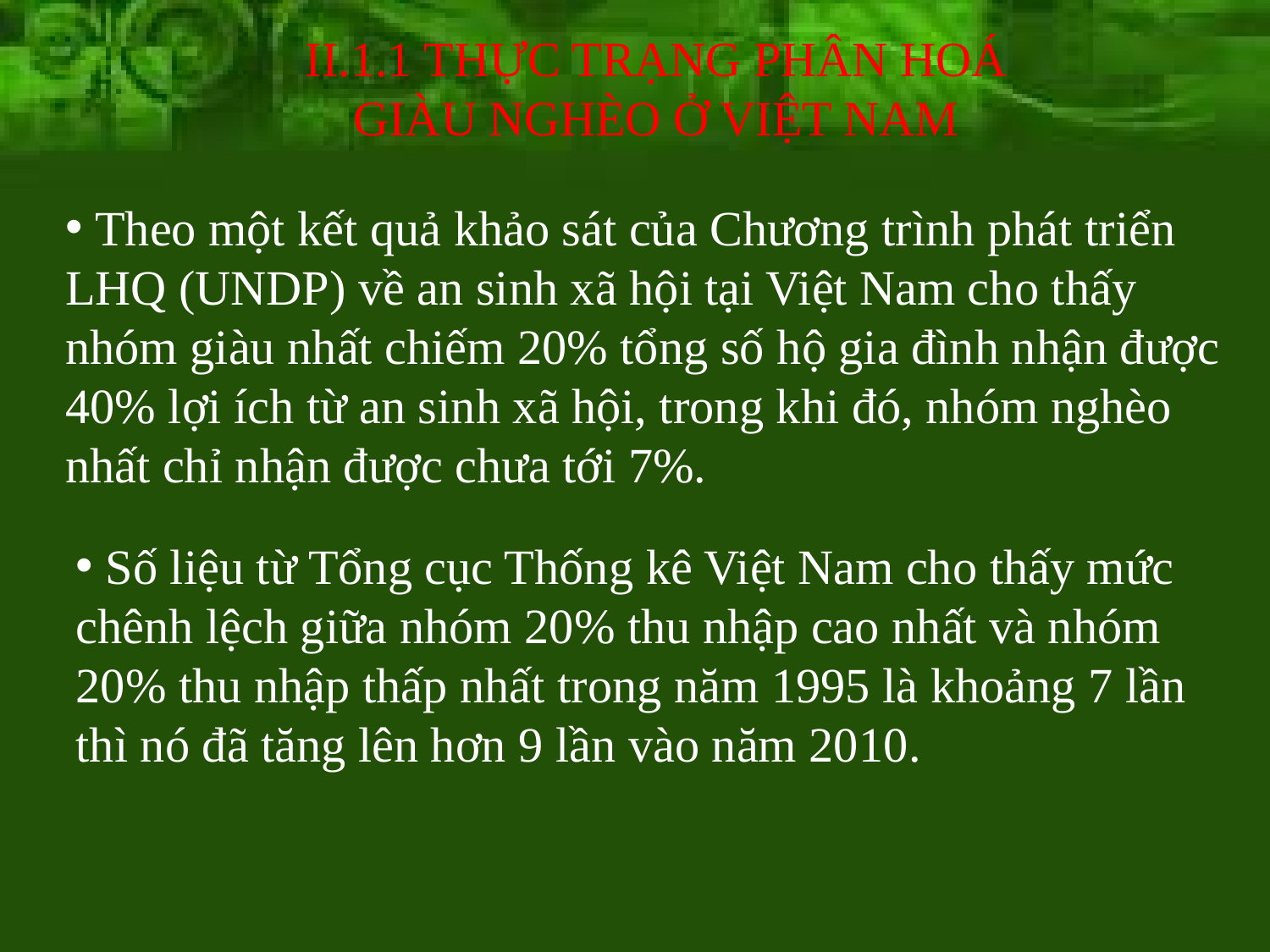

II.1.1 THỰC TRẠNG PHÂN HOÁ GIÀU NGHÈO Ở VIỆT NAM
 Theo một kết quả khảo sát của Chương trình phát triển LHQ (UNDP) về an sinh xã hội tại Việt Nam cho thấy nhóm giàu nhất chiếm 20% tổng số hộ gia đình nhận được 40% lợi ích từ an sinh xã hội, trong khi đó, nhóm nghèo nhất chỉ nhận được chưa tới 7%.
 Số liệu từ Tổng cục Thống kê Việt Nam cho thấy mức chênh lệch giữa nhóm 20% thu nhập cao nhất và nhóm 20% thu nhập thấp nhất trong năm 1995 là khoảng 7 lần thì nó đã tăng lên hơn 9 lần vào năm 2010.